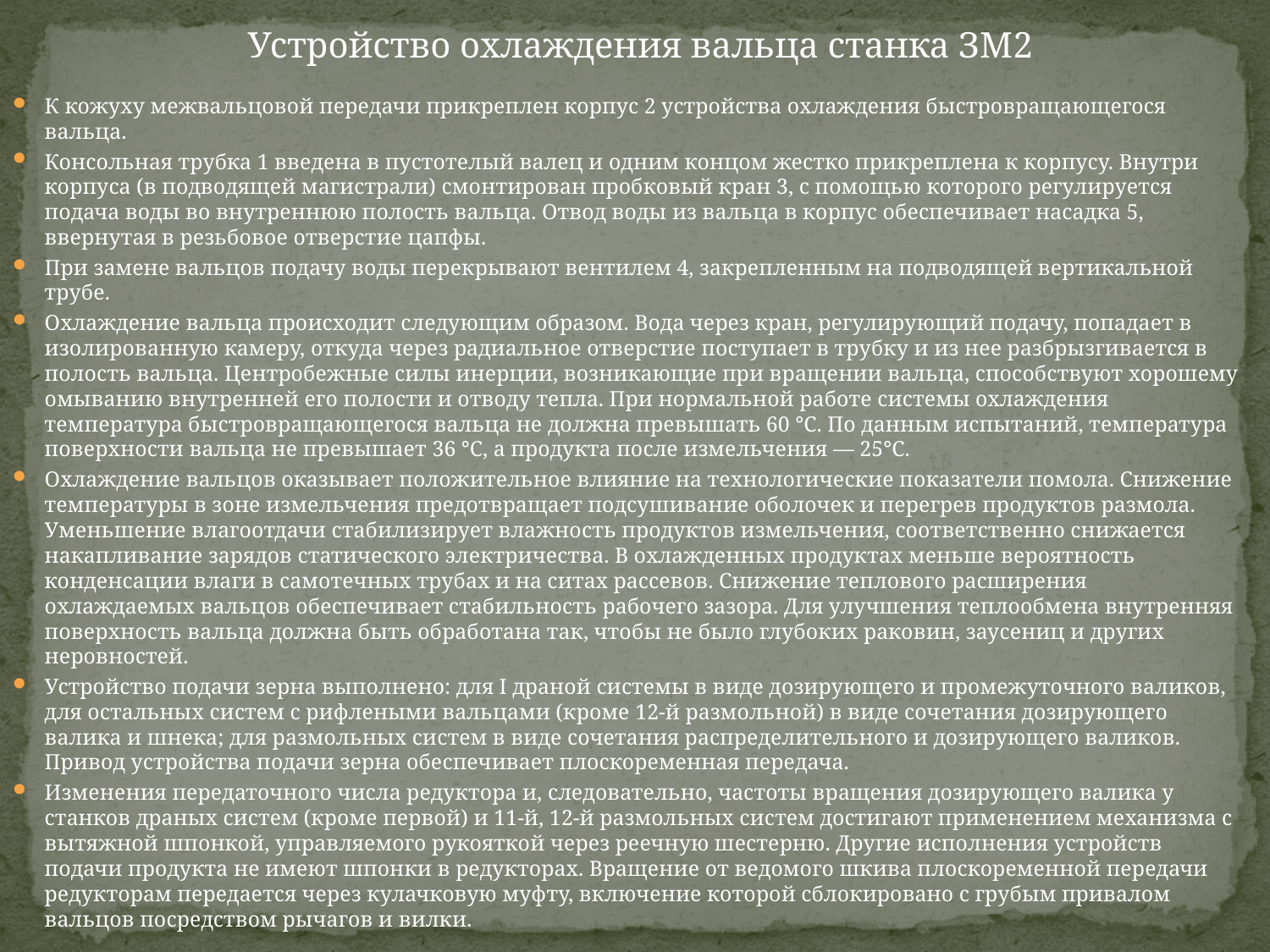

Устройство охлаждения вальца станка ЗМ2

К кожуху межвальцовой передачи прикреплен корпус 2 устройства охлаждения быстровращающегося вальца.
Консольная трубка 1 введена в пустотелый валец и одним концом жестко прикреплена к корпусу. Внутри корпуса (в подводящей магистрали) смонтирован пробковый кран 3, с помощью которого регулируется подача воды во внутреннюю полость вальца. Отвод воды из вальца в корпус обеспечивает насадка 5, ввернутая в резьбовое отверстие цапфы.
При замене вальцов подачу воды перекрывают вентилем 4, закрепленным на подводящей вертикальной трубе.
Охлаждение вальца происходит следующим образом. Вода через кран, регулирующий подачу, попадает в изолированную камеру, откуда через радиальное отверстие поступает в трубку и из нее разбрызгивается в полость вальца. Центробежные силы инерции, возникающие при вращении вальца, способствуют хорошему омыванию внутренней его полости и отводу тепла. При нормальной работе системы охлаждения температура быстровращающегося вальца не должна превышать 60 °С. По данным испытаний, температура поверхности вальца не превышает 36 °С, а продукта после измельчения — 25°С.
Охлаждение вальцов оказывает положительное влияние на технологические показатели помола. Снижение температуры в зоне измельчения предотвращает подсушивание оболочек и перегрев продуктов размола. Уменьшение влагоотдачи стабилизирует влажность продуктов измельчения, соответственно снижается накапливание зарядов статического электричества. В охлажденных продуктах меньше вероятность конденсации влаги в самотечных трубах и на ситах рассевов. Снижение теплового расширения охлаждаемых вальцов обеспечивает стабильность рабочего зазора. Для улучшения теплообмена внутренняя поверхность вальца должна быть обработана так, чтобы не было глубоких раковин, заусениц и других неровностей.
Устройство подачи зерна выполнено: для I драной системы в виде дозирующего и промежуточного валиков, для остальных систем с рифлеными вальцами (кроме 12-й размольной) в виде сочетания дозирующего валика и шнека; для размольных систем в виде сочетания распределительного и дозирующего валиков. Привод устройства подачи зерна обеспечивает плоскоременная передача.
Изменения передаточного числа редуктора и, следовательно, частоты вращения дозирующего валика у станков драных систем (кроме первой) и 11-й, 12-й размольных систем достигают применением механизма с вытяжной шпонкой, управляемого рукояткой через реечную шестерню. Другие исполнения устройств подачи продукта не имеют шпонки в редукторах. Вращение от ведомого шкива плоскоременной передачи редукторам передается через кулачковую муфту, включение которой сблокировано с грубым привалом вальцов посредством рычагов и вилки.